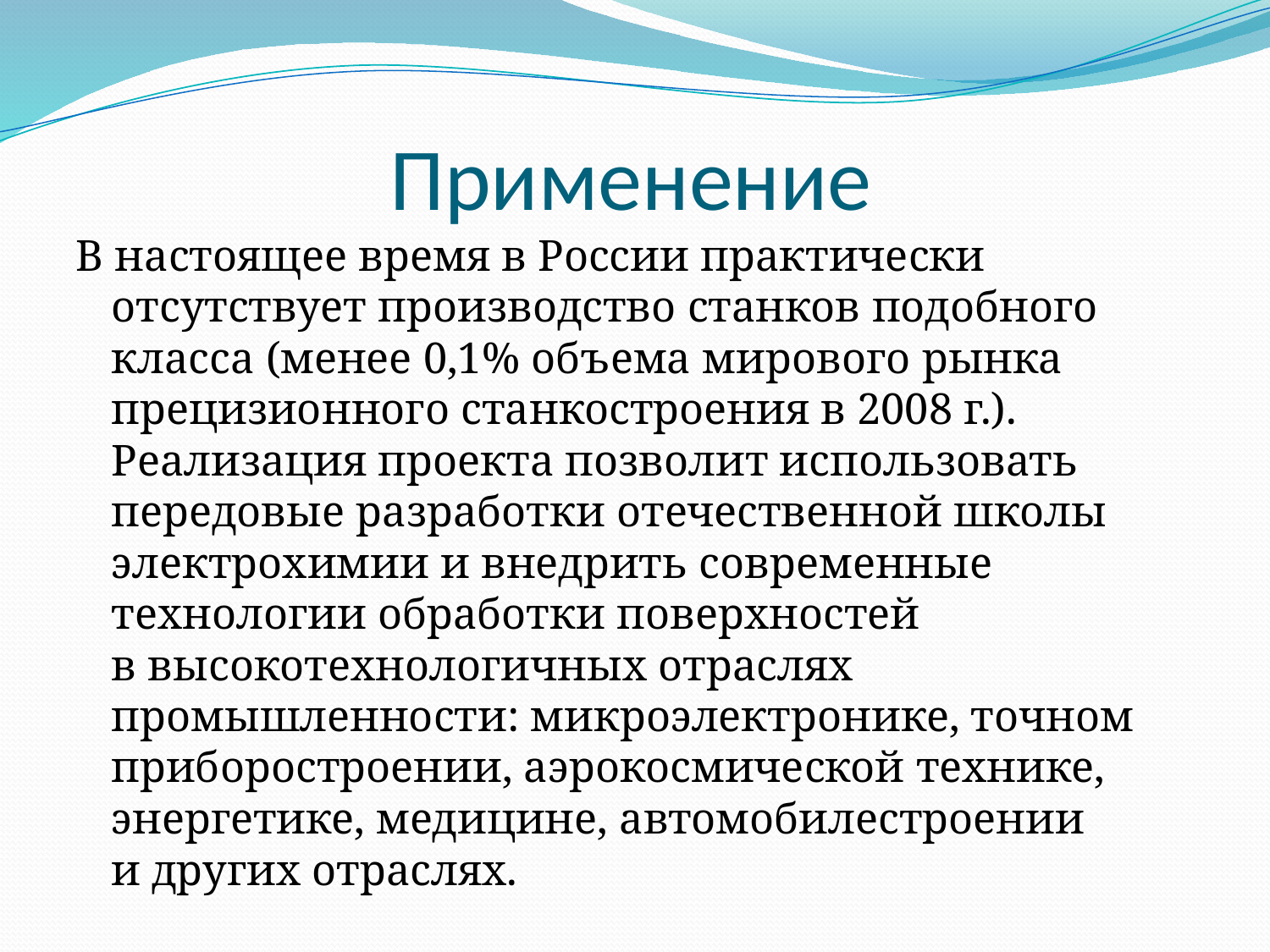

# Применение
В настоящее время в России практически отсутствует производство станков подобного класса (менее 0,1% объема мирового рынка прецизионного станкостроения в 2008 г.). Реализация проекта позволит использовать передовые разработки отечественной школы электрохимии и внедрить современные технологии обработки поверхностей в высокотехнологичных отраслях промышленности: микроэлектронике, точном приборостроении, аэрокосмической технике, энергетике, медицине, автомобилестроении и других отраслях.